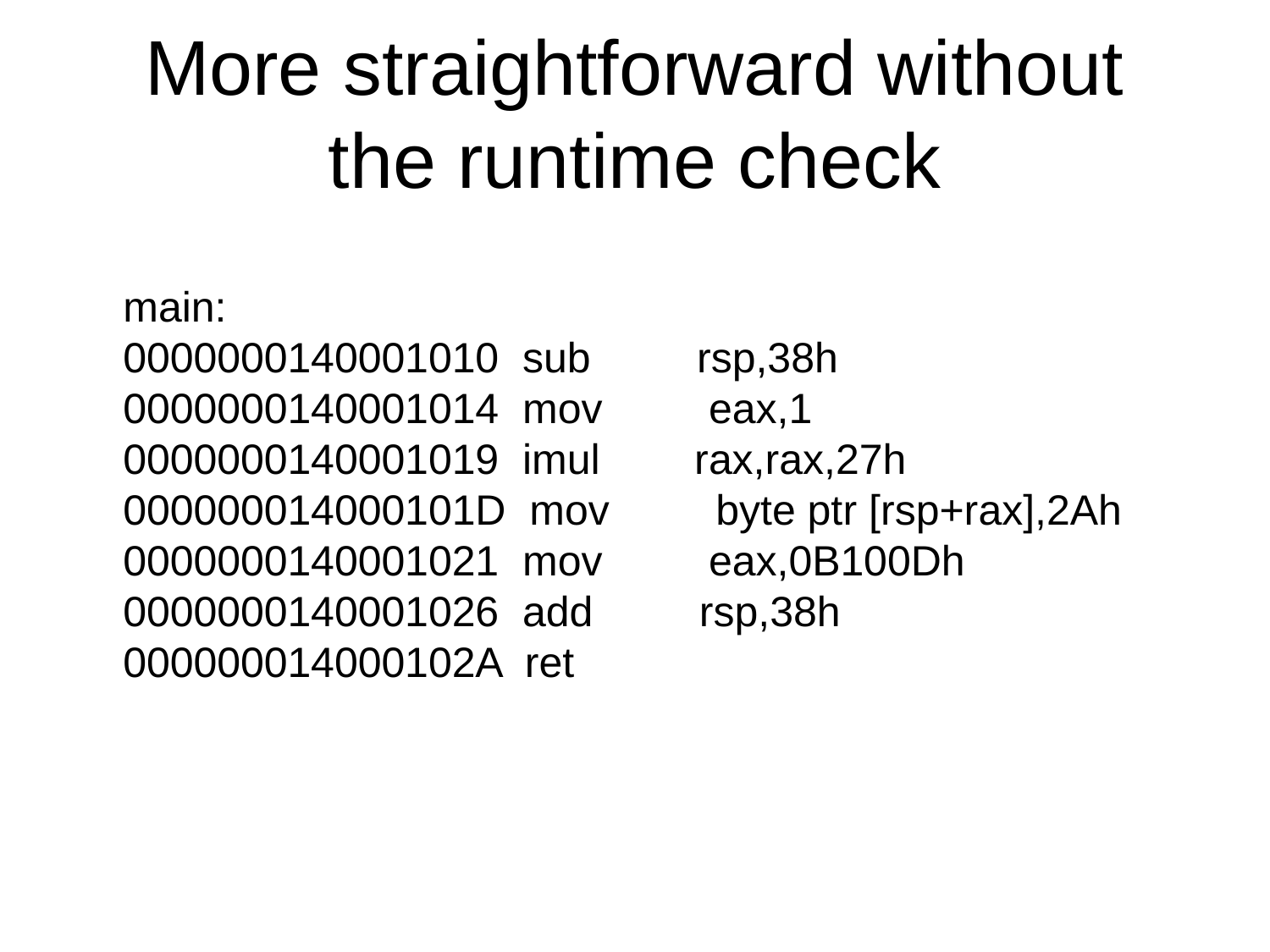

More straightforward without the runtime check
main:
0000000140001010  sub         rsp,38h
0000000140001014  mov         eax,1
0000000140001019  imul        rax,rax,27h
000000014000101D  mov         byte ptr [rsp+rax],2Ah
0000000140001021  mov         eax,0B100Dh
0000000140001026  add         rsp,38h
000000014000102A  ret